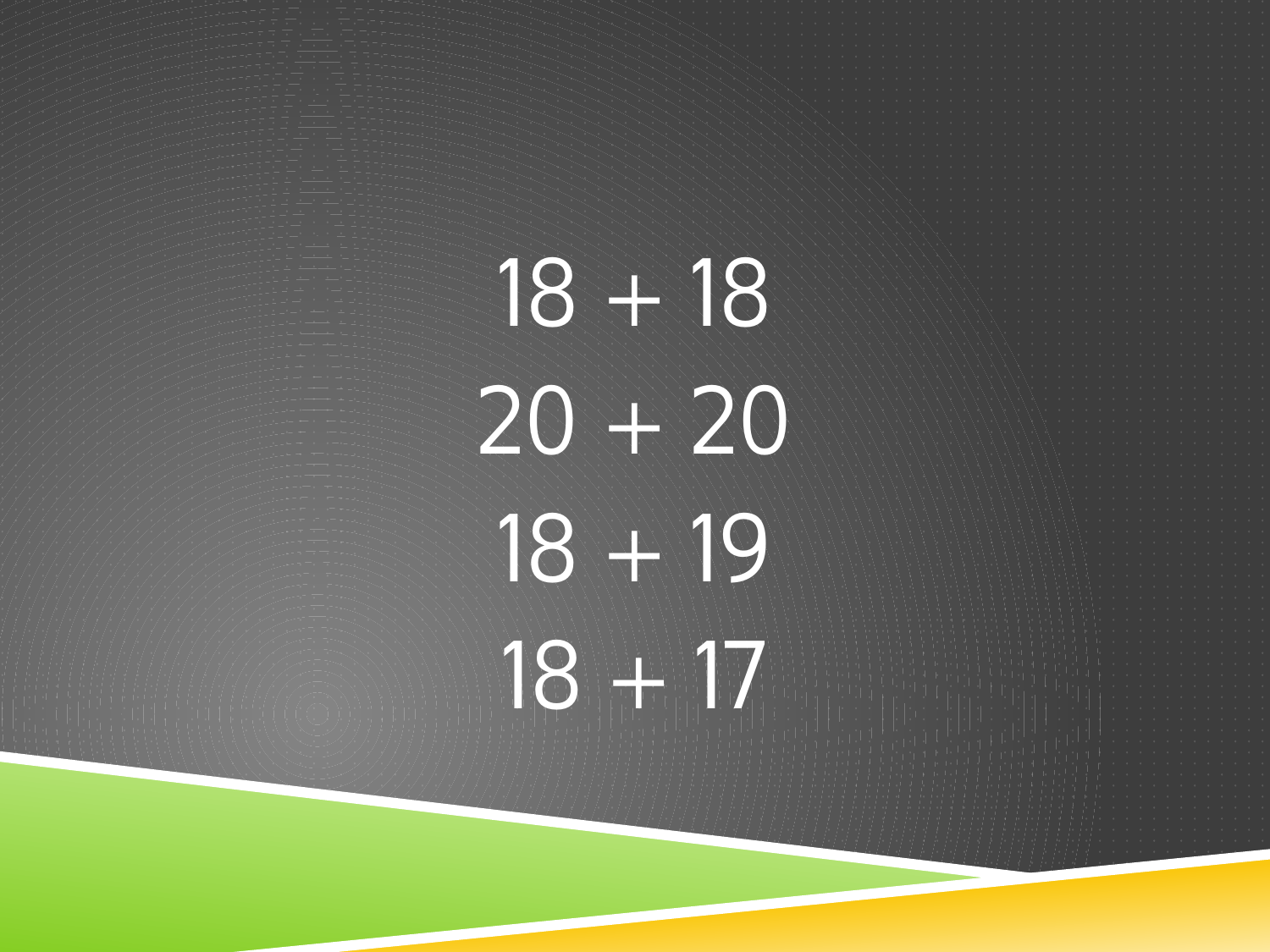

18 + 18
20 + 20
18 + 19
18 + 17